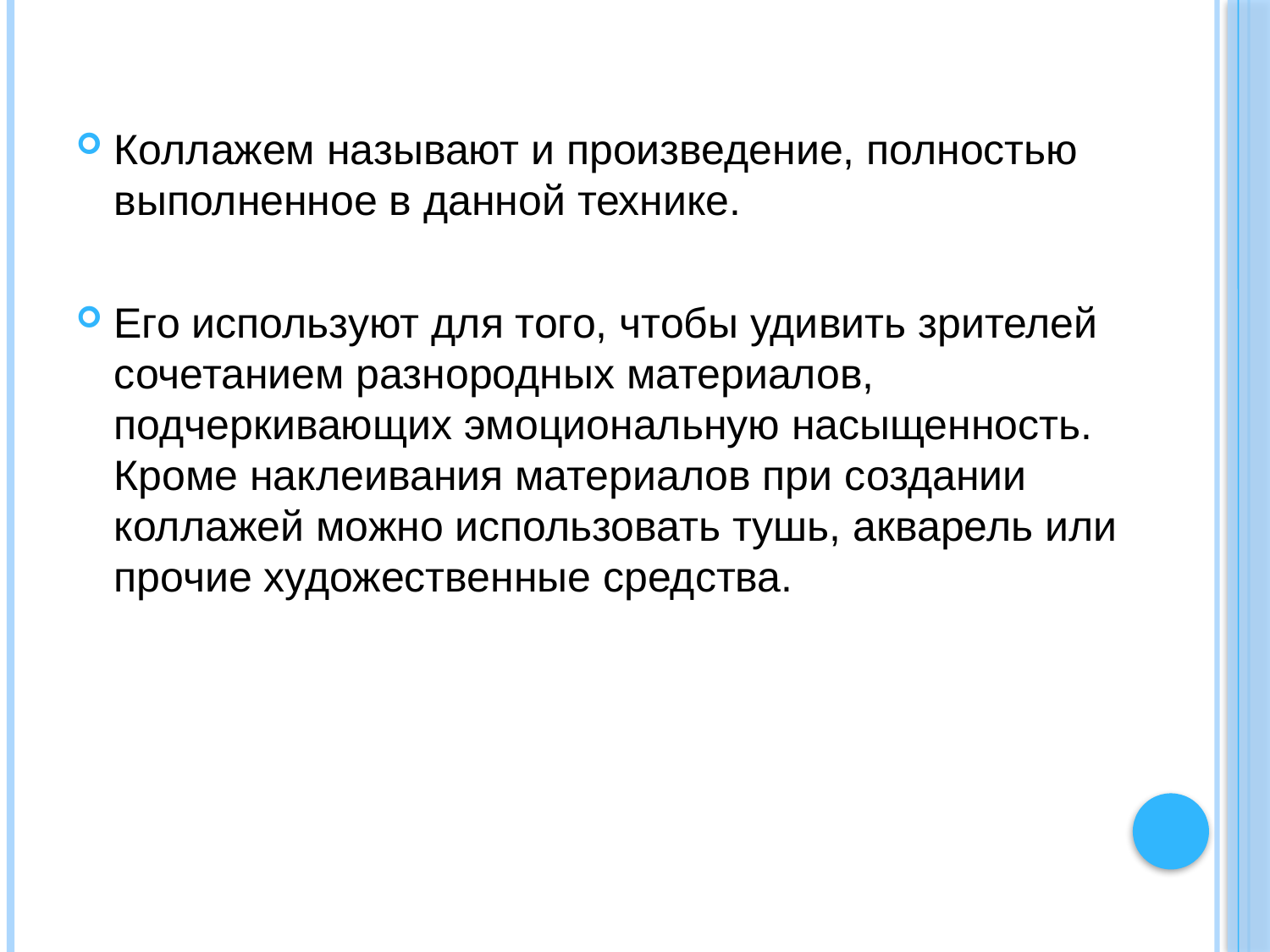

Коллажем называют и произведение, полностью выполненное в данной технике.

Его используют для того, чтобы удивить зрителей сочетанием разнородных материалов, подчеркивающих эмоциональную насыщенность. Кроме наклеивания материалов при создании коллажей можно использовать тушь, акварель или прочие художественные средства.